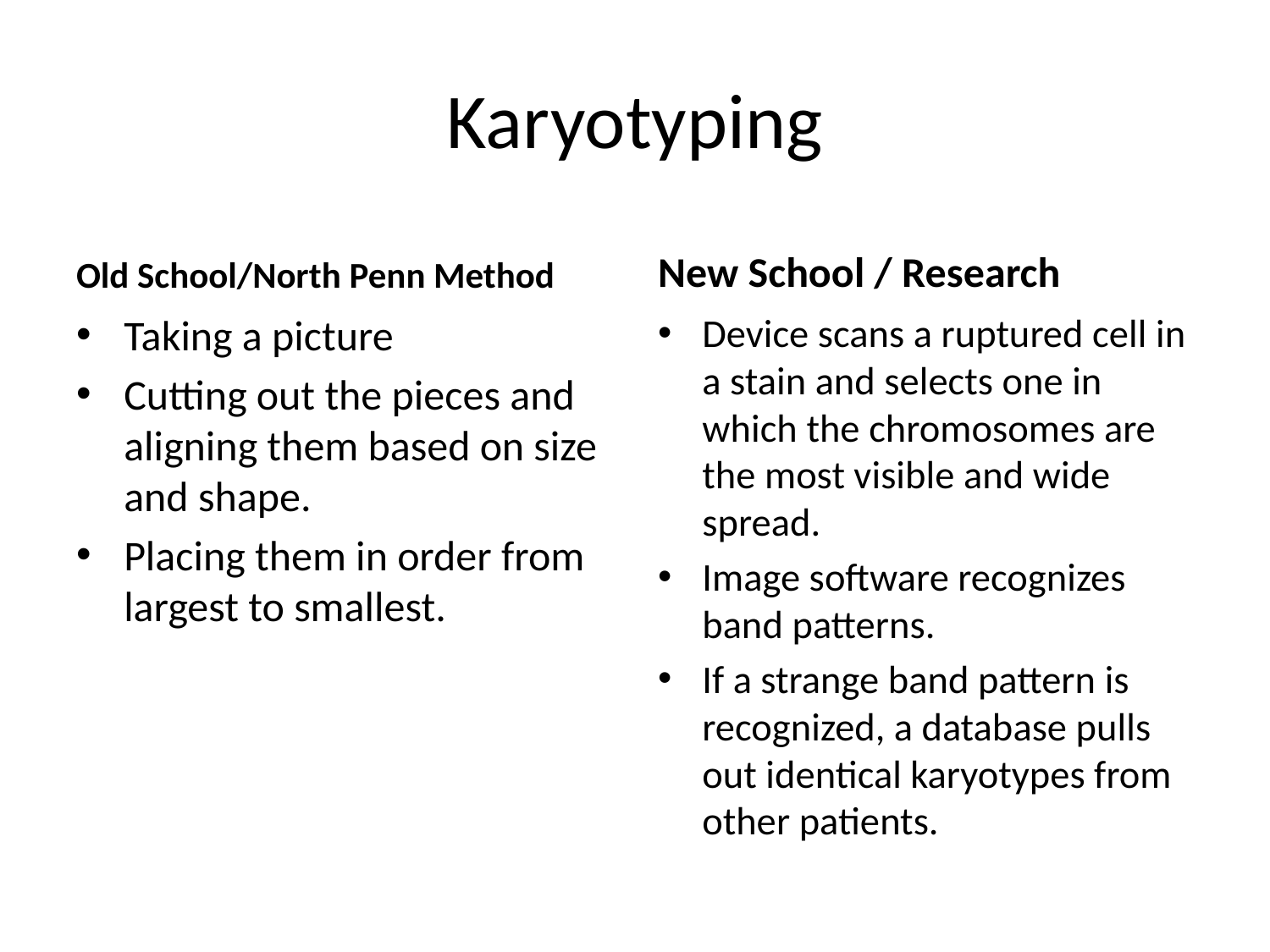

# Karyotyping
Old School/North Penn Method
New School / Research
Taking a picture
Cutting out the pieces and aligning them based on size and shape.
Placing them in order from largest to smallest.
Device scans a ruptured cell in a stain and selects one in which the chromosomes are the most visible and wide spread.
Image software recognizes band patterns.
If a strange band pattern is recognized, a database pulls out identical karyotypes from other patients.